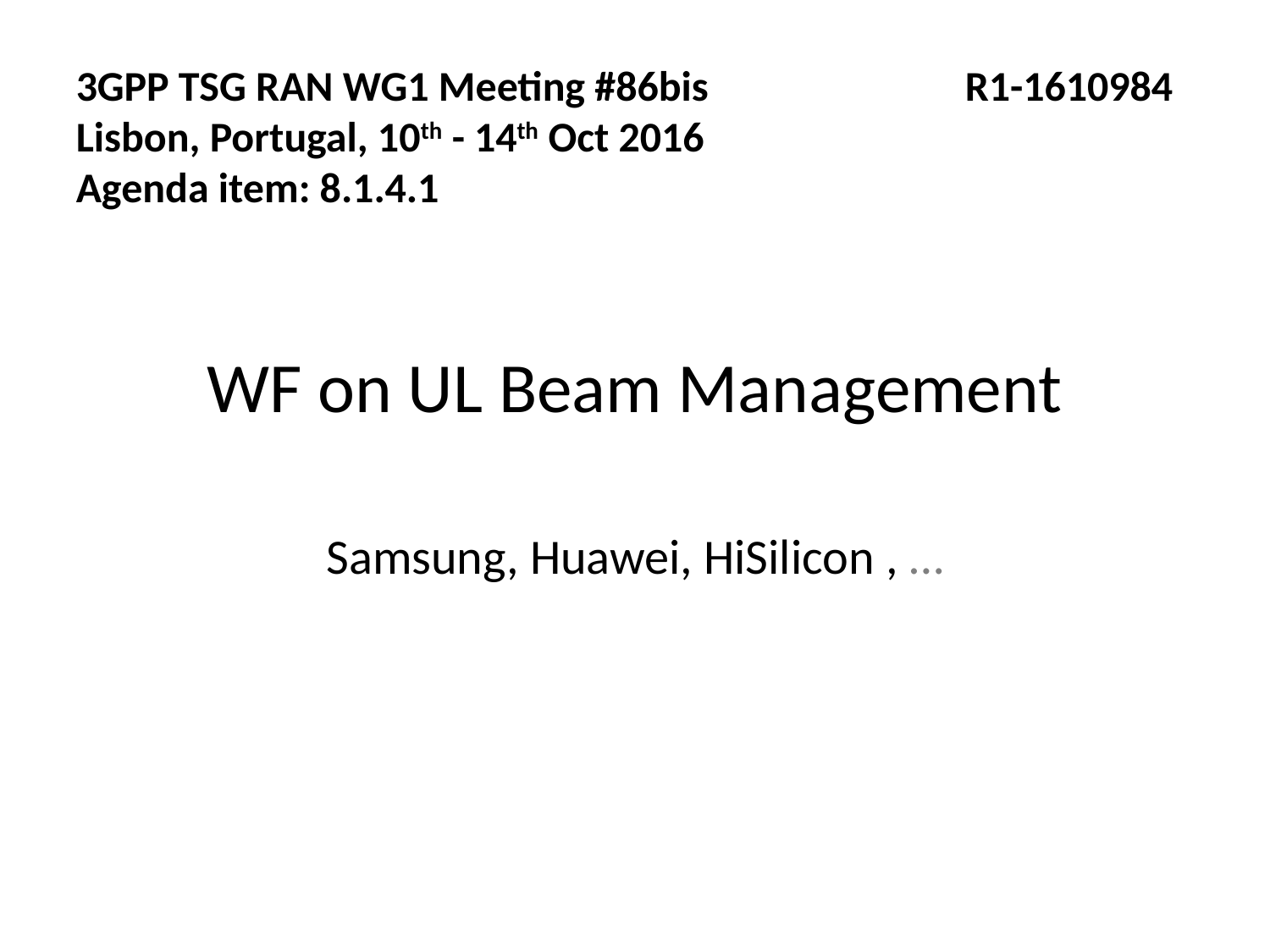

3GPP TSG RAN WG1 Meeting #86bis			R1-1610984 Lisbon, Portugal, 10th - 14th Oct 2016
Agenda item: 8.1.4.1
WF on UL Beam Management
Samsung, Huawei, HiSilicon , …